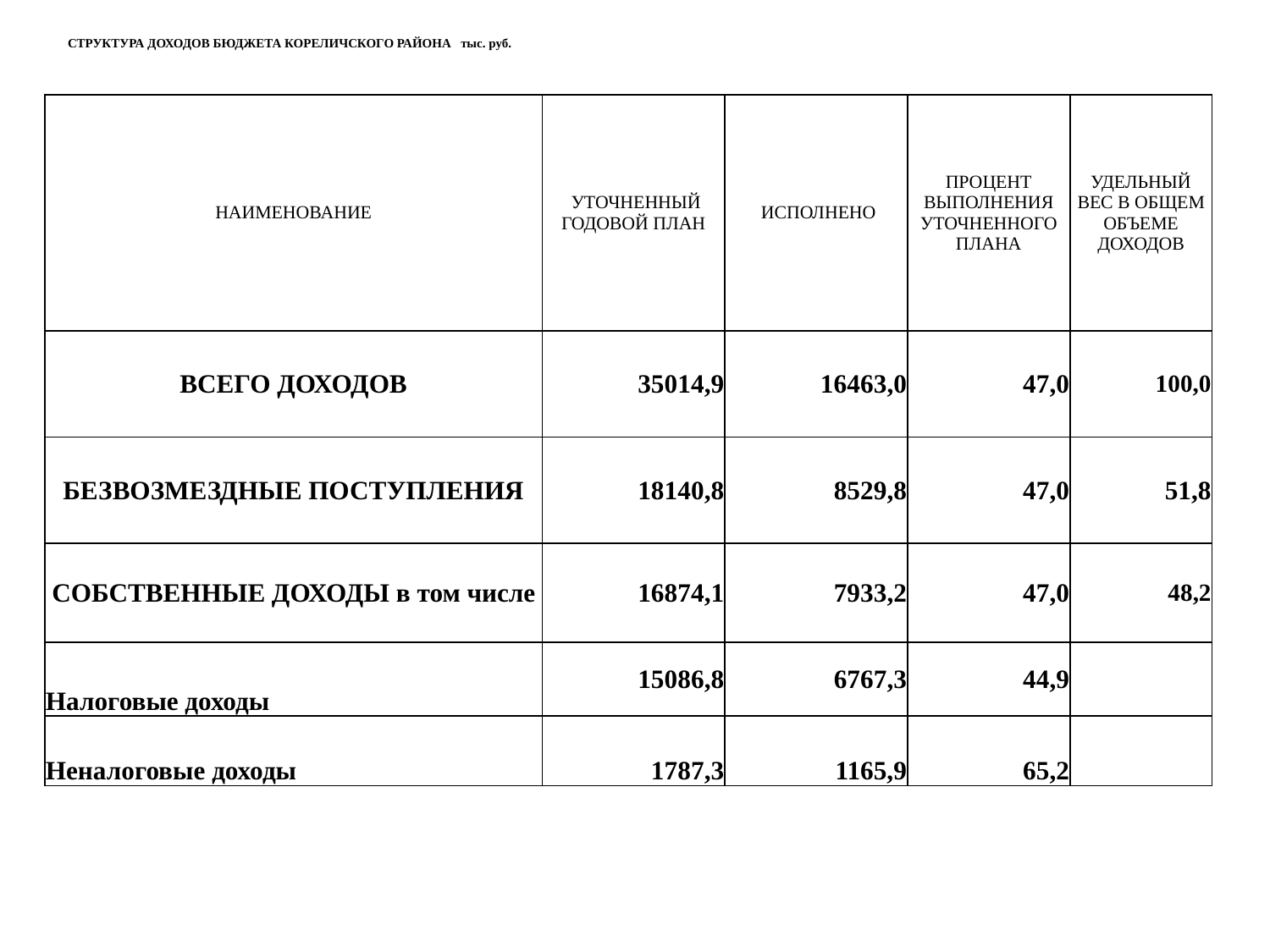

# СТРУКТУРА ДОХОДОВ БЮДЖЕТА КОРЕЛИЧСКОГО РАЙОНА   тыс. руб.
| НАИМЕНОВАНИЕ | УТОЧНЕННЫЙ ГОДОВОЙ ПЛАН | ИСПОЛНЕНО | ПРОЦЕНТ ВЫПОЛНЕНИЯ УТОЧНЕННОГО ПЛАНА | УДЕЛЬНЫЙ ВЕС В ОБЩЕМ ОБЪЕМЕ ДОХОДОВ |
| --- | --- | --- | --- | --- |
| ВСЕГО ДОХОДОВ | 35014,9 | 16463,0 | 47,0 | 100,0 |
| БЕЗВОЗМЕЗДНЫЕ ПОСТУПЛЕНИЯ | 18140,8 | 8529,8 | 47,0 | 51,8 |
| СОБСТВЕННЫЕ ДОХОДЫ в том числе | 16874,1 | 7933,2 | 47,0 | 48,2 |
| Налоговые доходы | 15086,8 | 6767,3 | 44,9 |  |
| Неналоговые доходы | 1787,3 | 1165,9 | 65,2 |  |